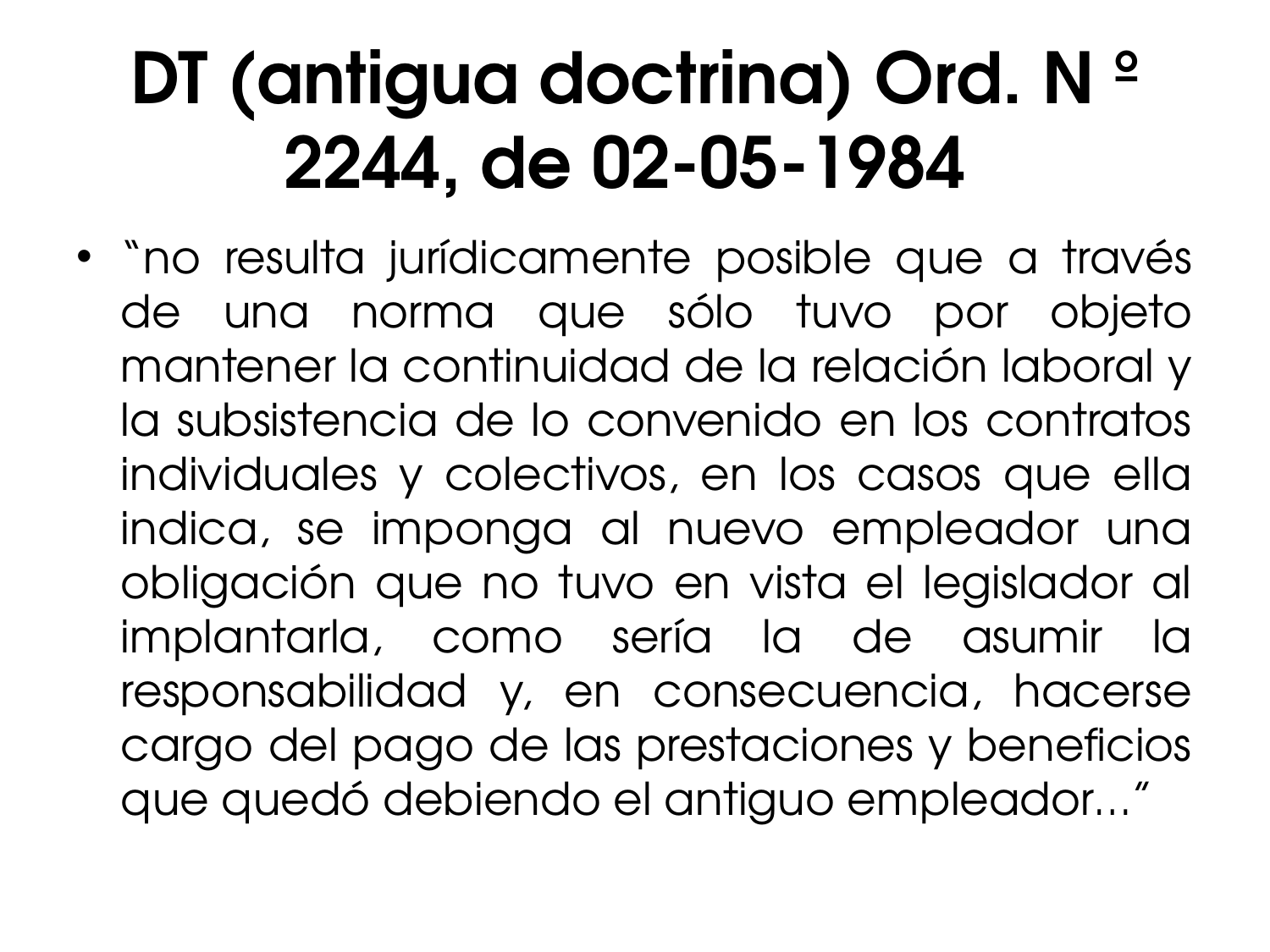

# DT (antigua doctrina) Ord. N º 2244, de 02-05-1984
“no resulta jurídicamente posible que a través de una norma que sólo tuvo por objeto mantener la continuidad de la relación laboral y la subsistencia de lo convenido en los contratos individuales y colectivos, en los casos que ella indica, se imponga al nuevo empleador una obligación que no tuvo en vista el legislador al implantarla, como sería la de asumir la responsabilidad y, en consecuencia, hacerse cargo del pago de las prestaciones y beneficios que quedó debiendo el antiguo empleador…”